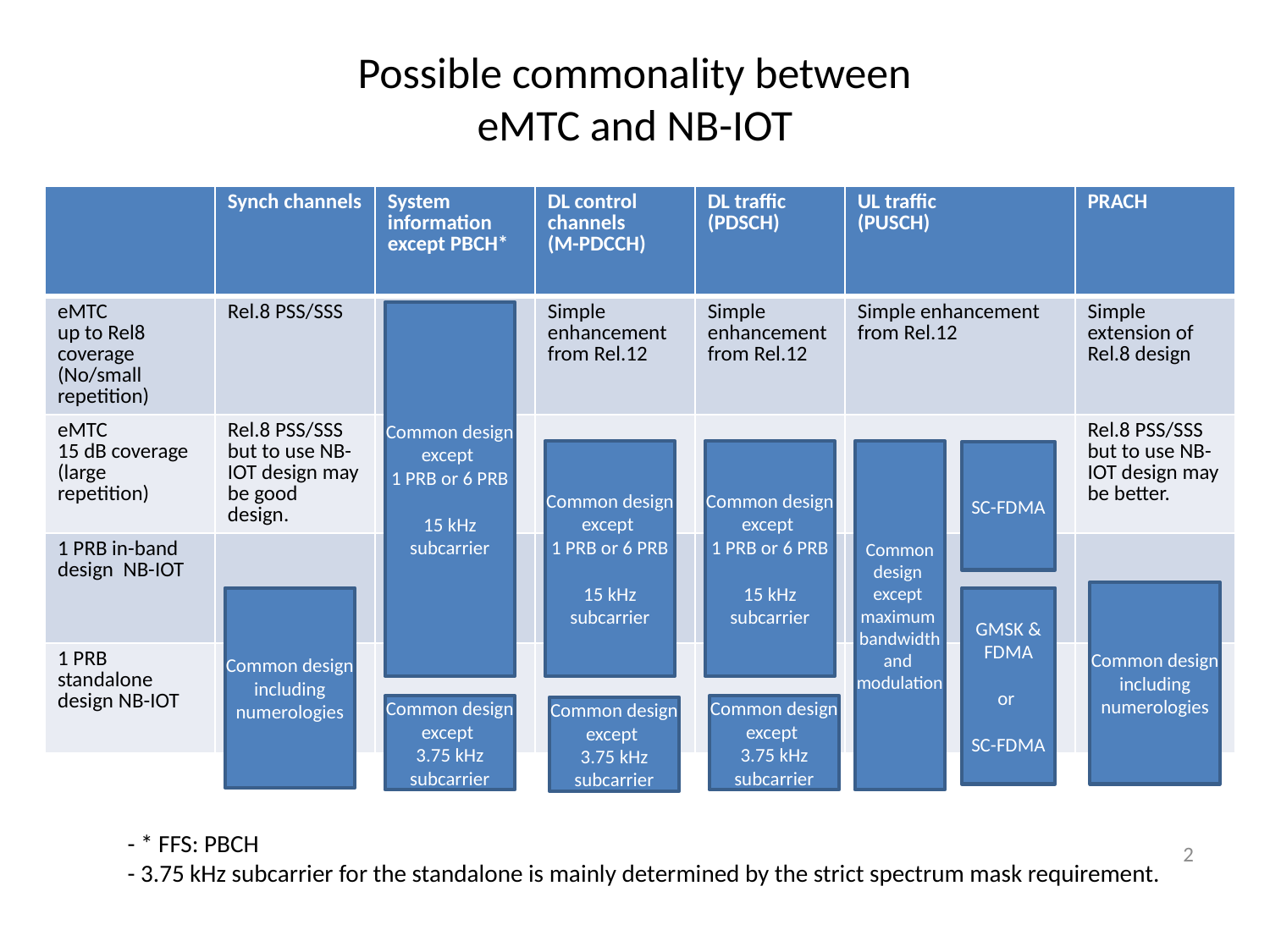

# Possible commonality between eMTC and NB-IOT
|  | Synch channels | System information except PBCH\* | DL control channels (M-PDCCH) | DL traffic (PDSCH) | UL traffic (PUSCH) | PRACH |
| --- | --- | --- | --- | --- | --- | --- |
| eMTC up to Rel8 coverage (No/small repetition) | Rel.8 PSS/SSS |  | Simple enhancement from Rel.12 | Simple enhancement from Rel.12 | Simple enhancement from Rel.12 | Simple extension of Rel.8 design |
| eMTC 15 dB coverage (large repetition) | Rel.8 PSS/SSS but to use NB-IOT design may be good design. |  |  |  |  | Rel.8 PSS/SSS but to use NB-IOT design may be better. |
| 1 PRB in-band design NB-IOT |  |  |  |  |  |  |
| 1 PRB standalone design NB-IOT |  |  |  |  |  |  |
Common design
except
1 PRB or 6 PRB

15 kHz subcarrier
Common design
except
1 PRB or 6 PRB

15 kHz subcarrier
Common design
except
1 PRB or 6 PRB

15 kHz subcarrier
Common design  except
maximum
bandwidth
and
modulation
SC-FDMA
Common design including numerologies
Common design including numerologies
GMSK &
FDMA

or

SC-FDMA
Common design
except
3.75 kHz subcarrier
Common design
except
3.75 kHz subcarrier
Common design
except
3.75 kHz subcarrier
- * FFS: PBCH
- 3.75 kHz subcarrier for the standalone is mainly determined by the strict spectrum mask requirement.
2